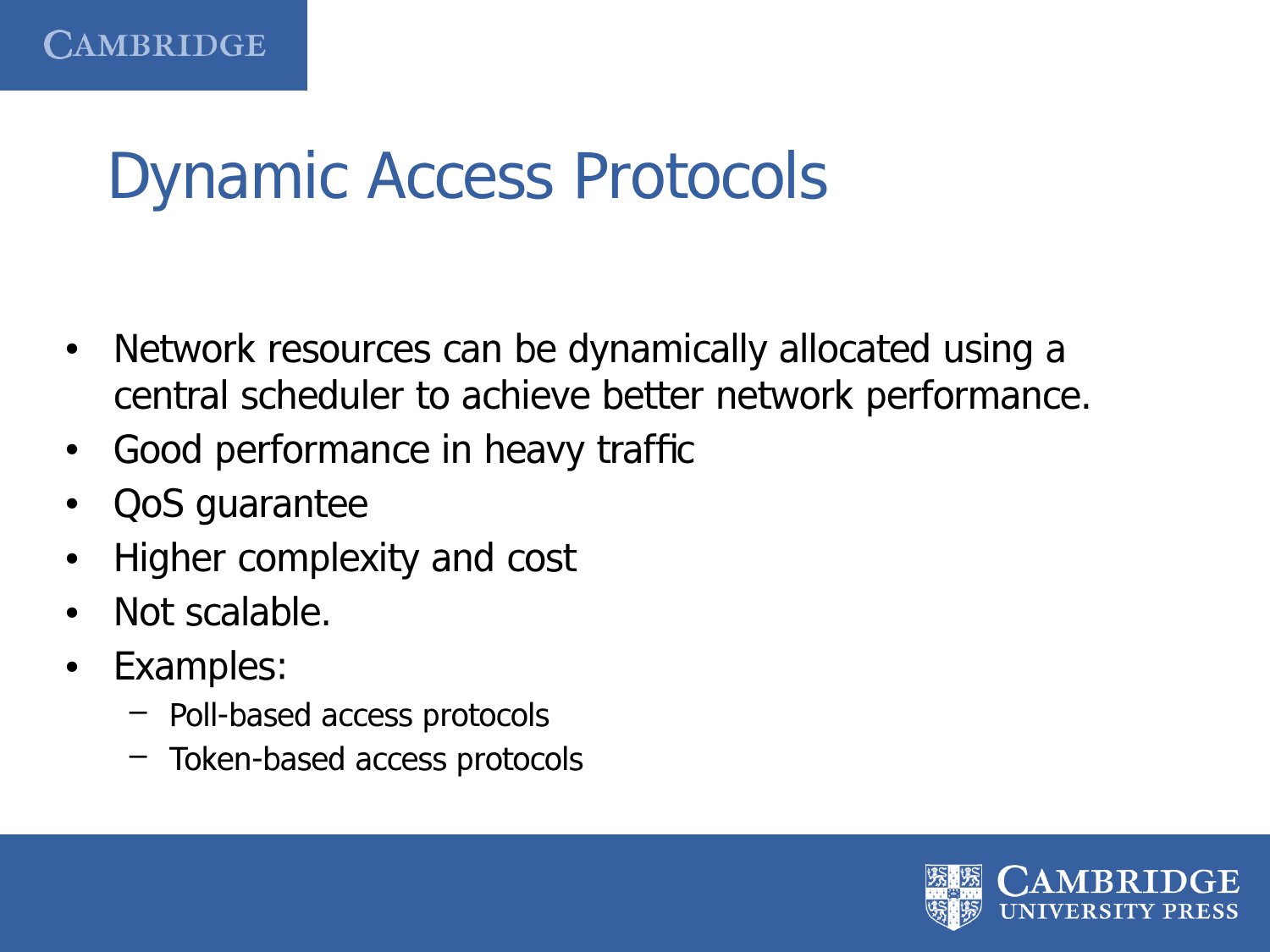

# Dynamic Access Protocols
Network resources can be dynamically allocated using a central scheduler to achieve better network performance.
Good performance in heavy traffic
QoS guarantee
Higher complexity and cost
Not scalable.
Examples:
Poll-based access protocols
Token-based access protocols